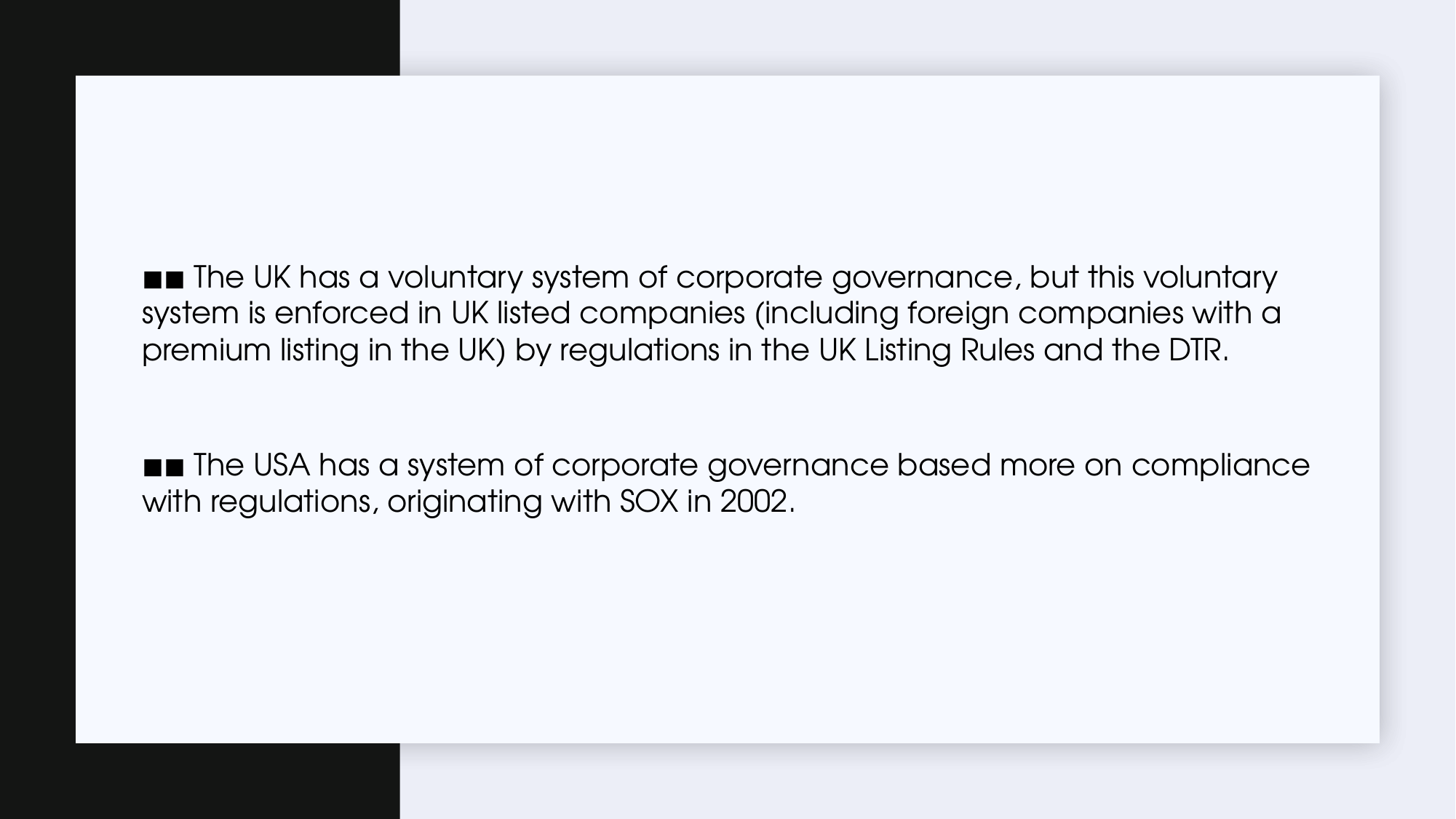

#
■■ The UK has a voluntary system of corporate governance, but this voluntary system is enforced in UK listed companies (including foreign companies with a premium listing in the UK) by regulations in the UK Listing Rules and the DTR.

■■ The USA has a system of corporate governance based more on compliance with regulations, originating with SOX in 2002.